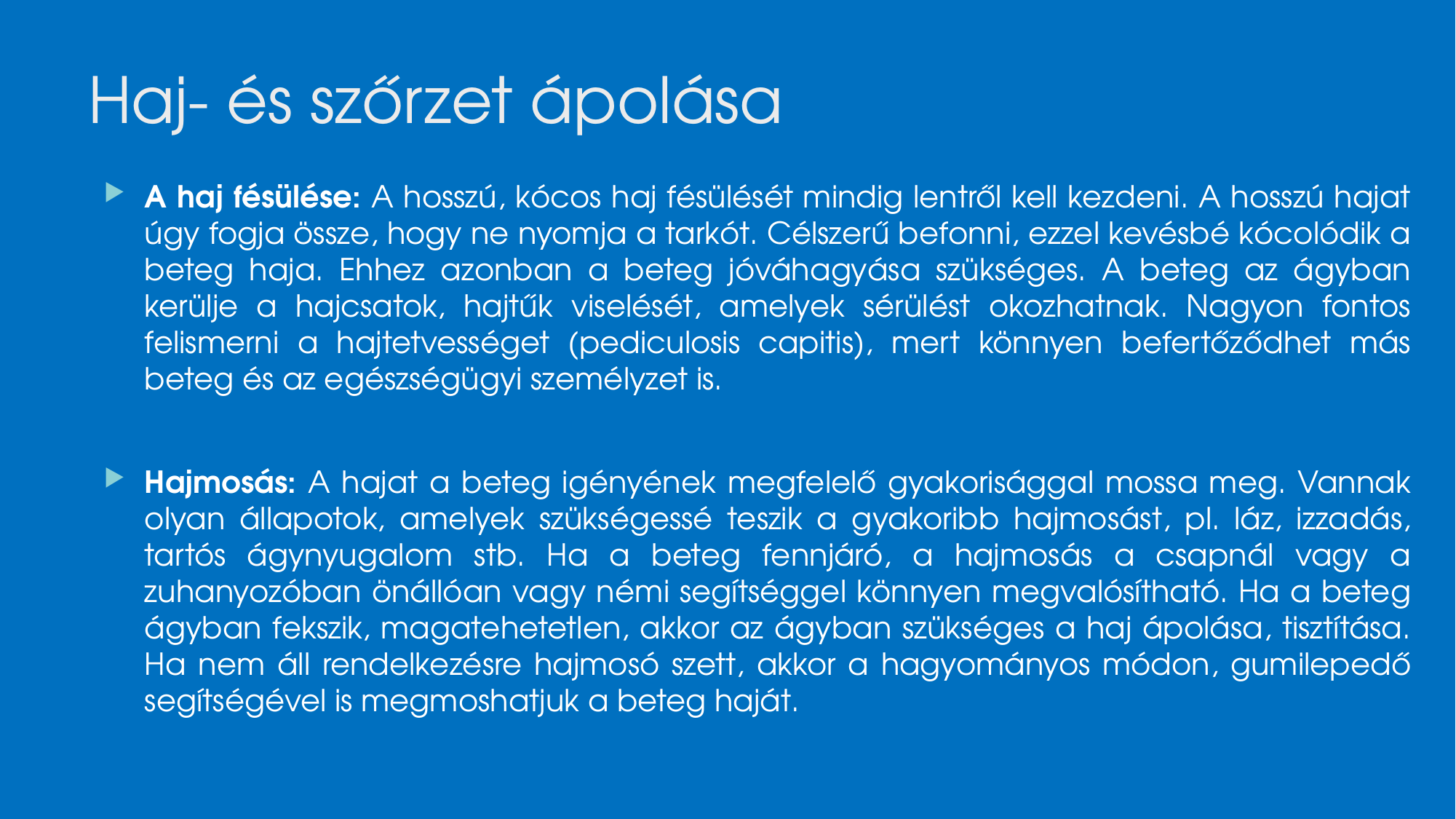

# Haj- és szőrzet ápolása
A haj fésülése: A hosszú, kócos haj fésülését mindig lentről kell kezdeni. A hosszú hajat úgy fogja össze, hogy ne nyomja a tarkót. Célszerű befonni, ezzel kevésbé kócolódik a beteg haja. Ehhez azonban a beteg jóváhagyása szükséges. A beteg az ágyban kerülje a hajcsatok, hajtűk viselését, amelyek sérülést okozhatnak. Nagyon fontos felismerni a hajtetvességet (pediculosis capitis), mert könnyen befertőződhet más beteg és az egészségügyi személyzet is.

Hajmosás: A hajat a beteg igényének megfelelő gyakorisággal mossa meg. Vannak olyan állapotok, amelyek szükségessé teszik a gyakoribb hajmosást, pl. láz, izzadás, tartós ágynyugalom stb. Ha a beteg fennjáró, a hajmosás a csapnál vagy a zuhanyozóban önállóan vagy némi segítséggel könnyen megvalósítható. Ha a beteg ágyban fekszik, magatehetetlen, akkor az ágyban szükséges a haj ápolása, tisztítása. Ha nem áll rendelkezésre hajmosó szett, akkor a hagyományos módon, gumilepedő segítségével is megmoshatjuk a beteg haját.